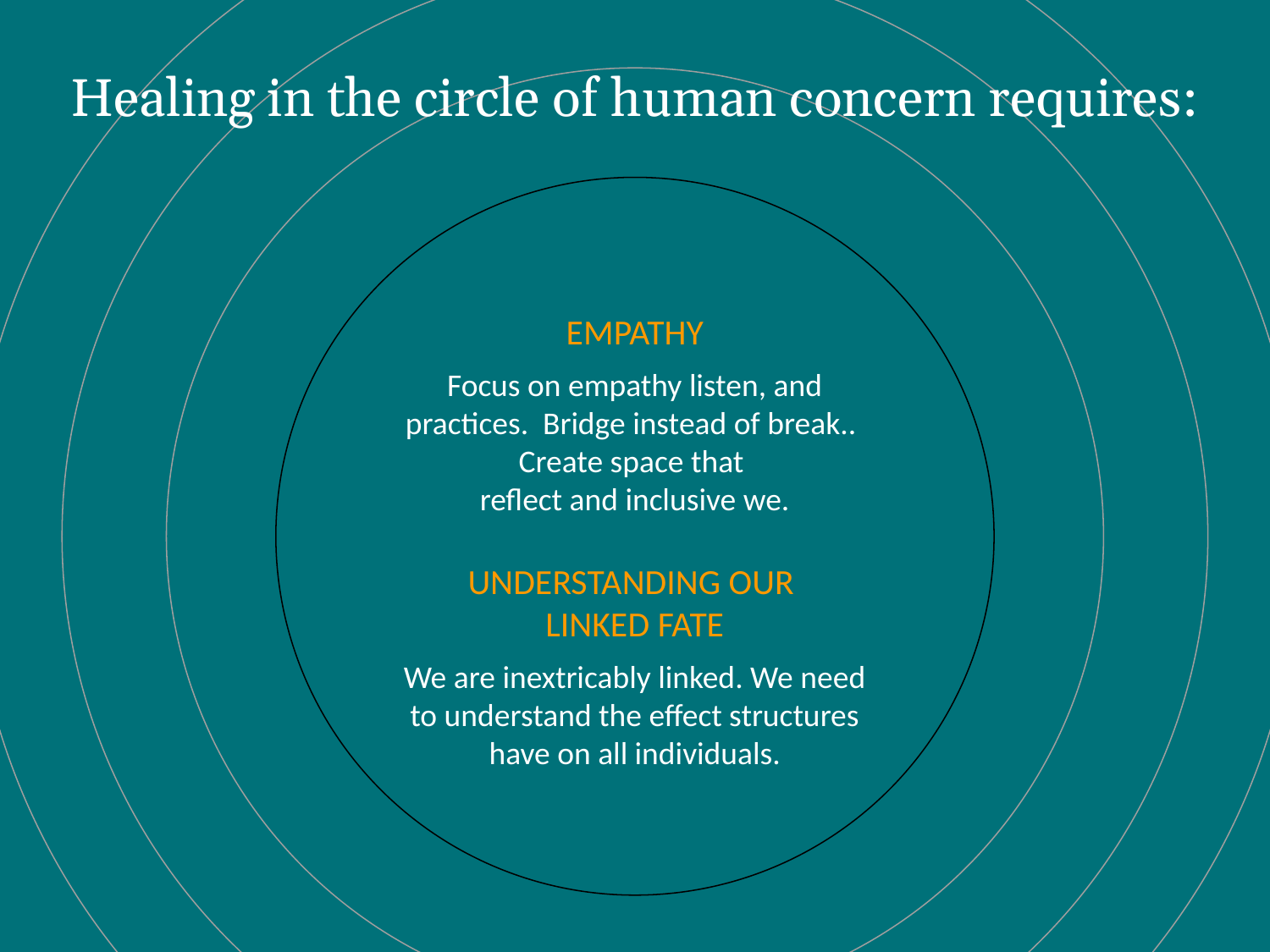

Healing in the circle of human concern requires:

EMPATHY

Focus on empathy listen, and practices.  Bridge instead of break..  Create space that
reflect and inclusive we.

UNDERSTANDING OUR
LINKED FATE

We are inextricably linked. We need to understand the effect structures have on all individuals.